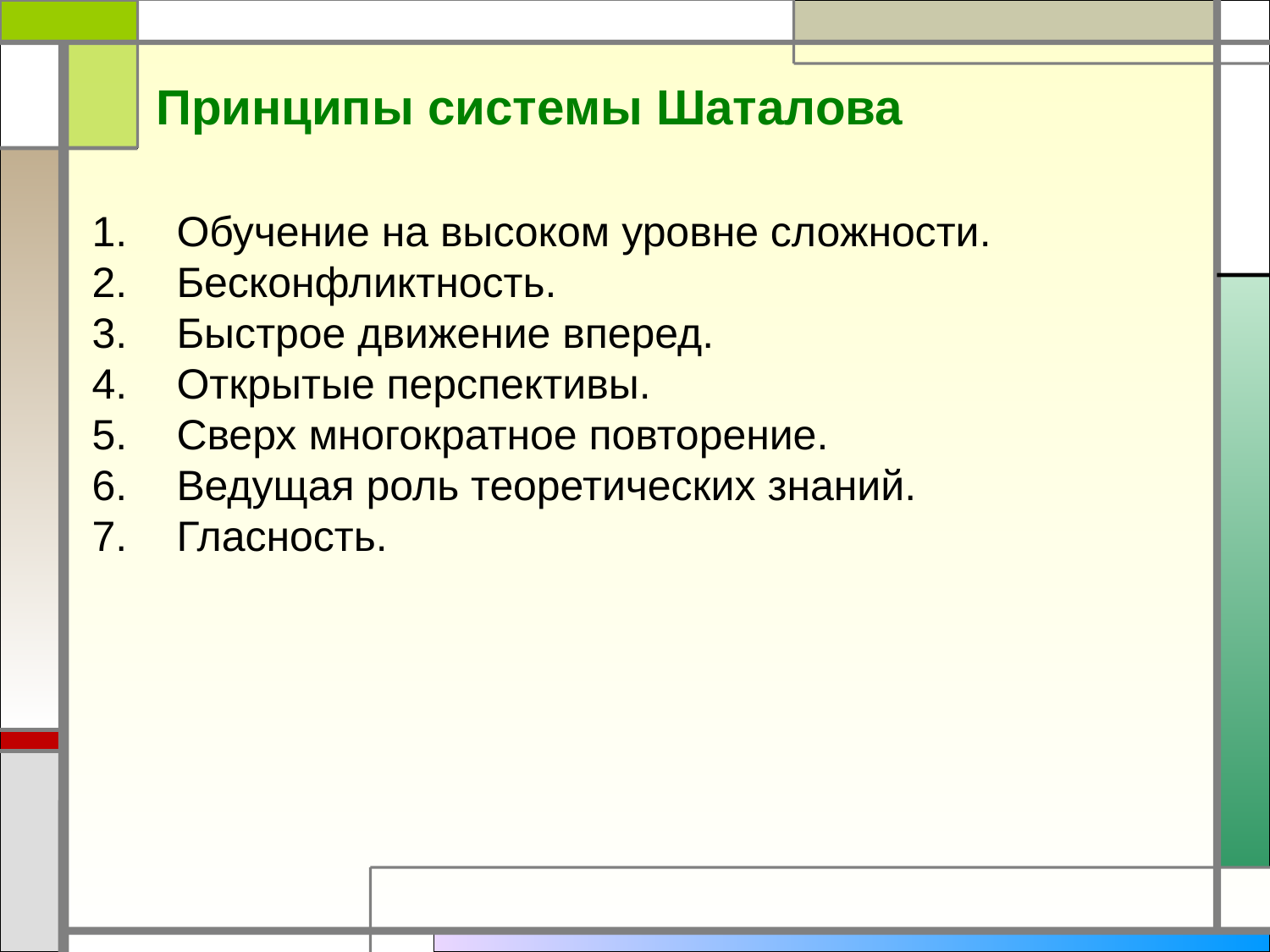

Принципы системы Шаталова
Обучение на высоком уровне сложности.
Бесконфликтность.
Быстрое движение вперед.
Открытые перспективы.
Сверх многократное повторение.
Ведущая роль теоретических знаний.
Гласность.